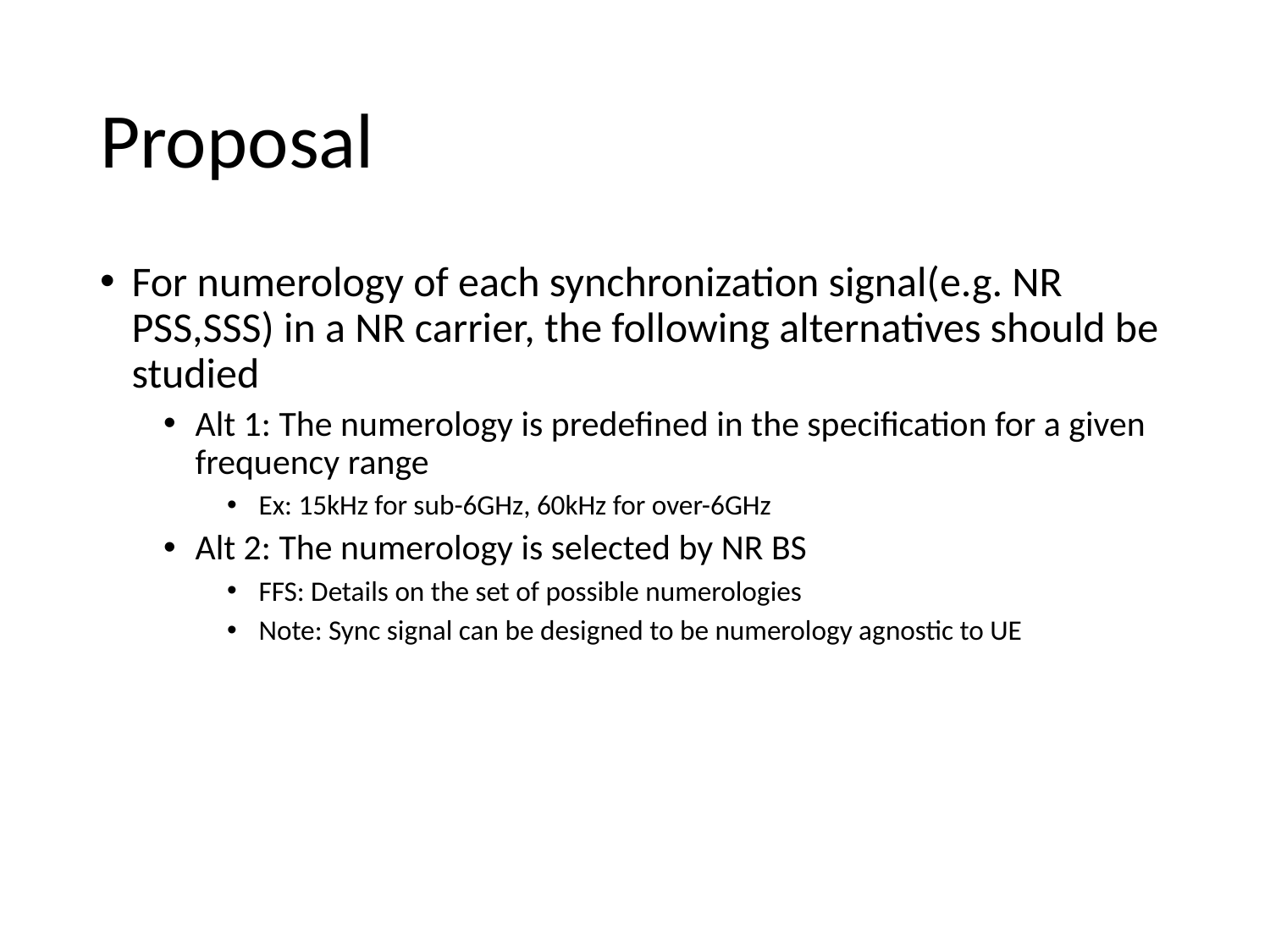

# Proposal
For numerology of each synchronization signal(e.g. NR PSS,SSS) in a NR carrier, the following alternatives should be studied
Alt 1: The numerology is predefined in the specification for a given frequency range
Ex: 15kHz for sub-6GHz, 60kHz for over-6GHz
Alt 2: The numerology is selected by NR BS
FFS: Details on the set of possible numerologies
Note: Sync signal can be designed to be numerology agnostic to UE